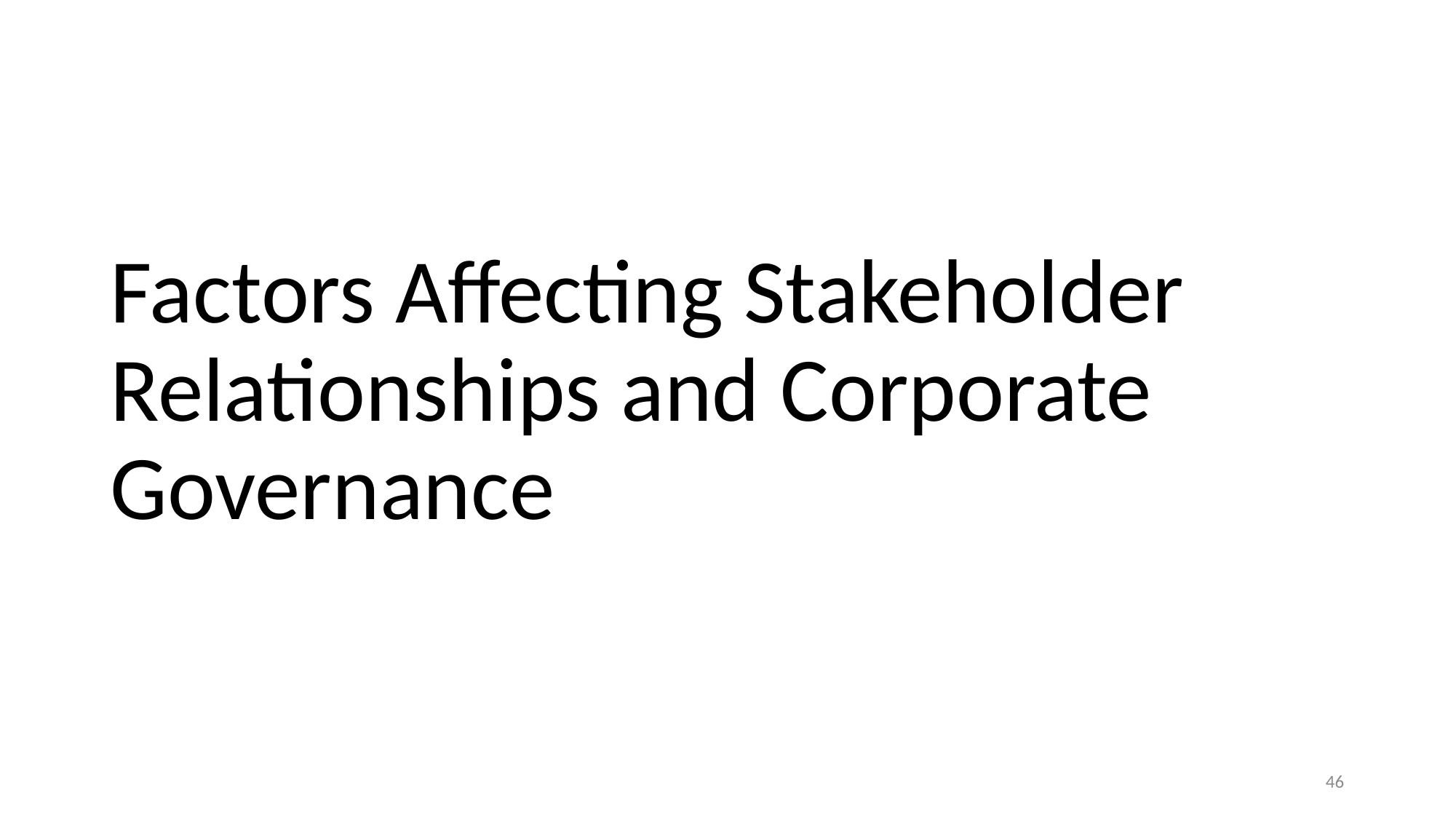

# Factors Affecting Stakeholder Relationships and Corporate Governance

46